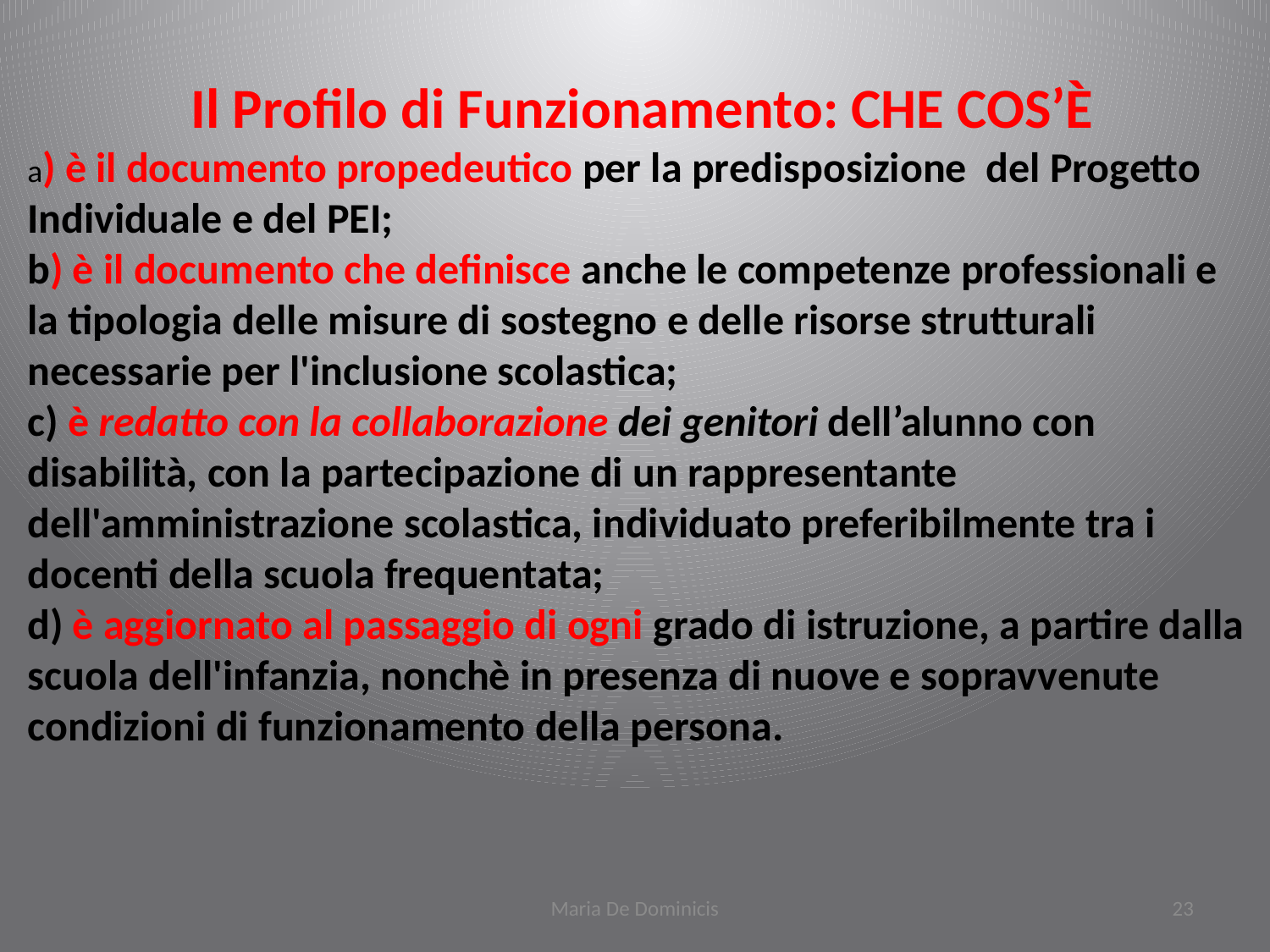

Il Profilo di Funzionamento: CHE COS’È
a) è il documento propedeutico per la predisposizione  del Progetto Individuale e del PEI;
b) è il documento che definisce anche le competenze professionali e la tipologia delle misure di sostegno e delle risorse strutturali necessarie per l'inclusione scolastica;
c) è redatto con la collaborazione dei genitori dell’alunno con disabilità, con la partecipazione di un rappresentante dell'amministrazione scolastica, individuato preferibilmente tra i docenti della scuola frequentata;
d) è aggiornato al passaggio di ogni grado di istruzione, a partire dalla scuola dell'infanzia, nonchè in presenza di nuove e sopravvenute condizioni di funzionamento della persona.
Maria De Dominicis
23